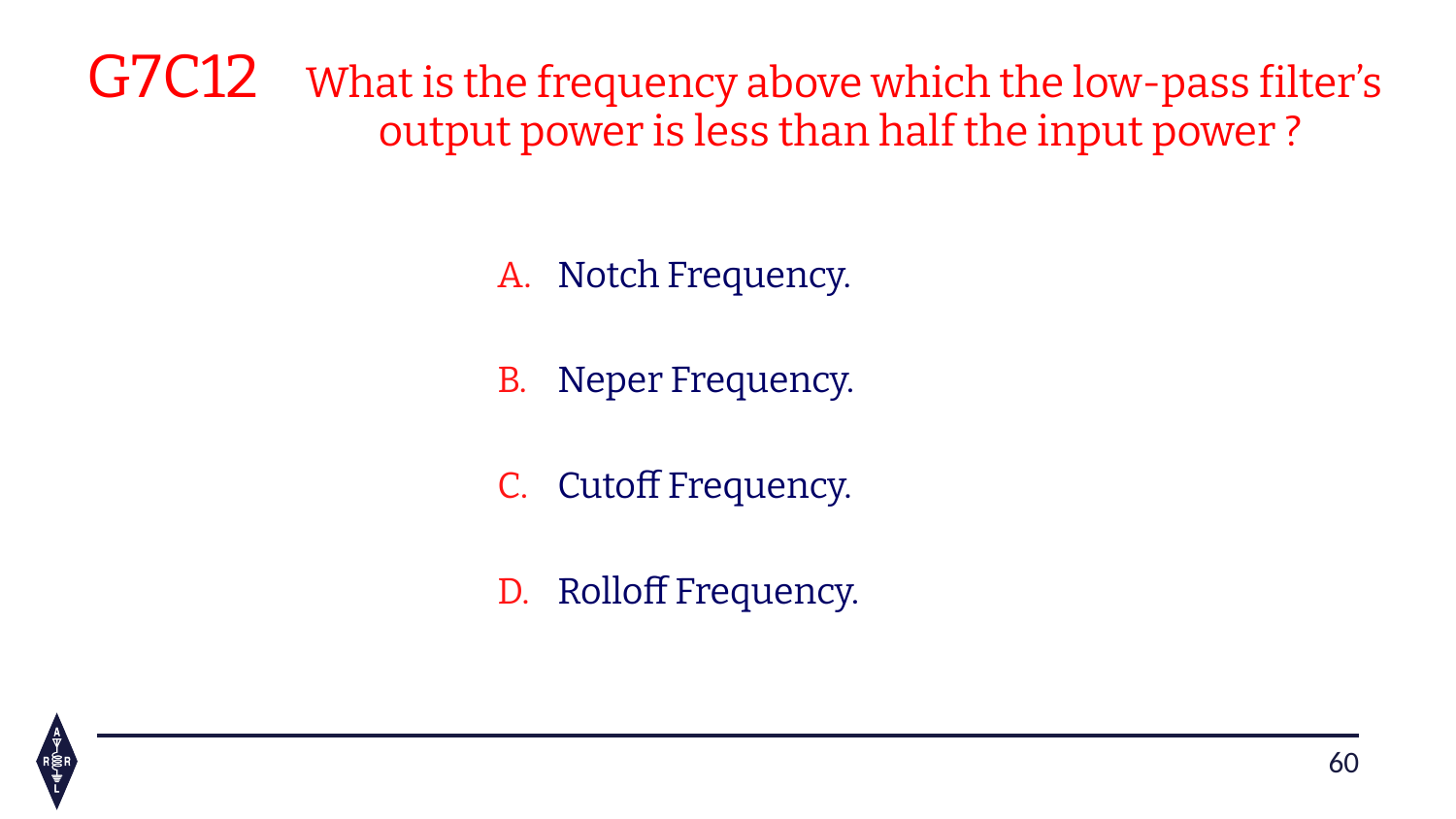

G7C12 	What is the frequency above which the low-pass filter’s 				output power is less than half the input power ?
Notch Frequency.

Neper Frequency.

Cutoff Frequency.

Rolloff Frequency.
60